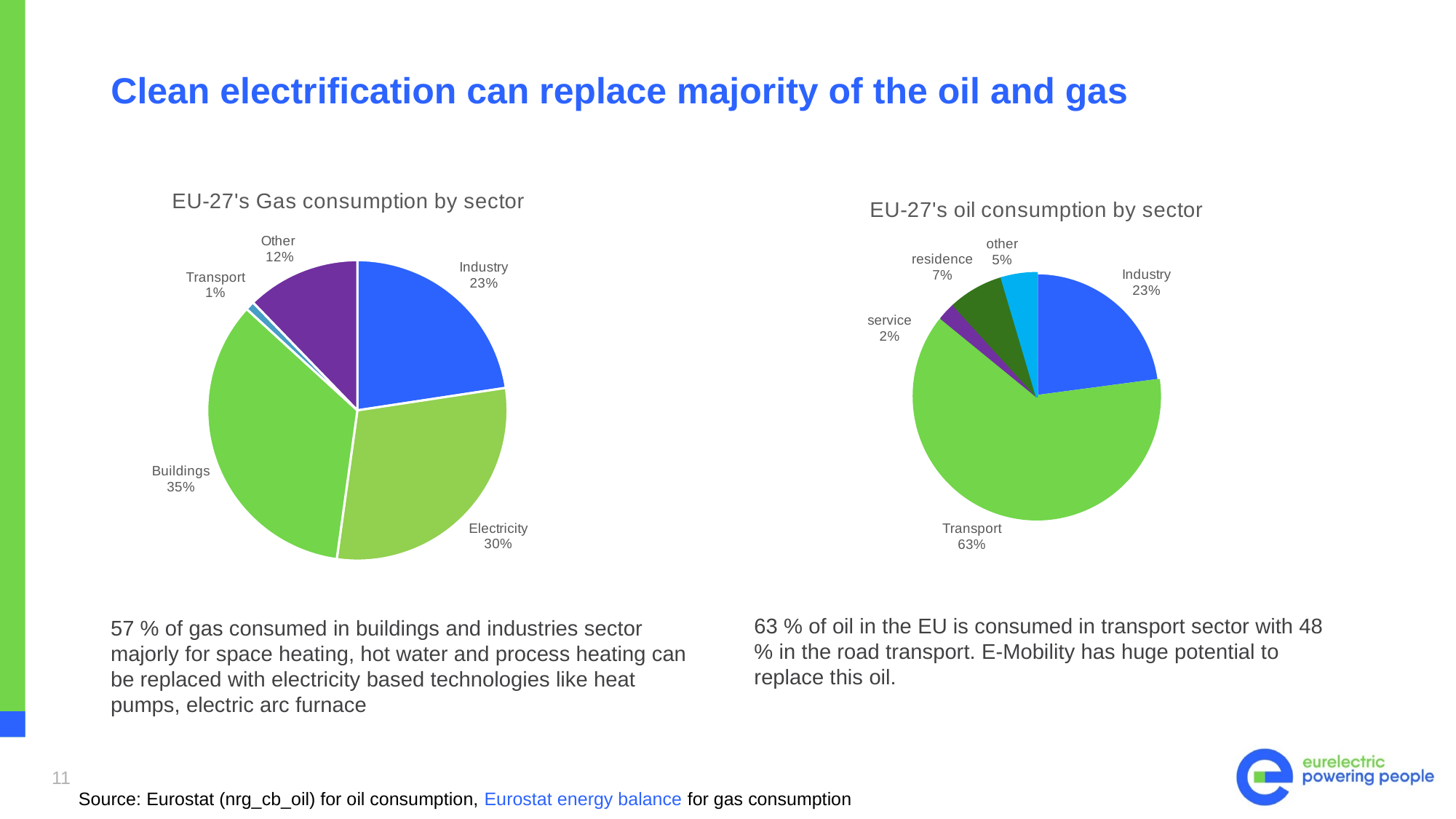

# Clean electrification can replace majority of the oil and gas

### Chart:

| Category | EU-27's Gas consumption by sector |
|---|---|
| Industry | 0.22604275310677266 |
| Electricity | 0.2959592839206355 |
| Buildings | 0.3459276274136175 |
| Transport | 0.009671292288964267 |
| Other  | 0.12239904327001012 |

### Chart: EU-27's oil consumption by sector

| Category |  |
|---|---|
| Industry | 0.22900796113090366 |
| Transport | 0.6299333065270398 |
| service | 0.02339207035548344 |
| residence | 0.07181360962778953 |
| other | 0.04585305235878347 |
63 % of oil in the EU is consumed in transport sector with 48 % in the road transport. E-Mobility has huge potential to replace this oil.
57 % of gas consumed in buildings and industries sector majorly for space heating, hot water and process heating can be replaced with electricity based technologies like heat pumps, electric arc furnace
11
Source: Eurostat (nrg_cb_oil) for oil consumption, Eurostat energy balance for gas consumption